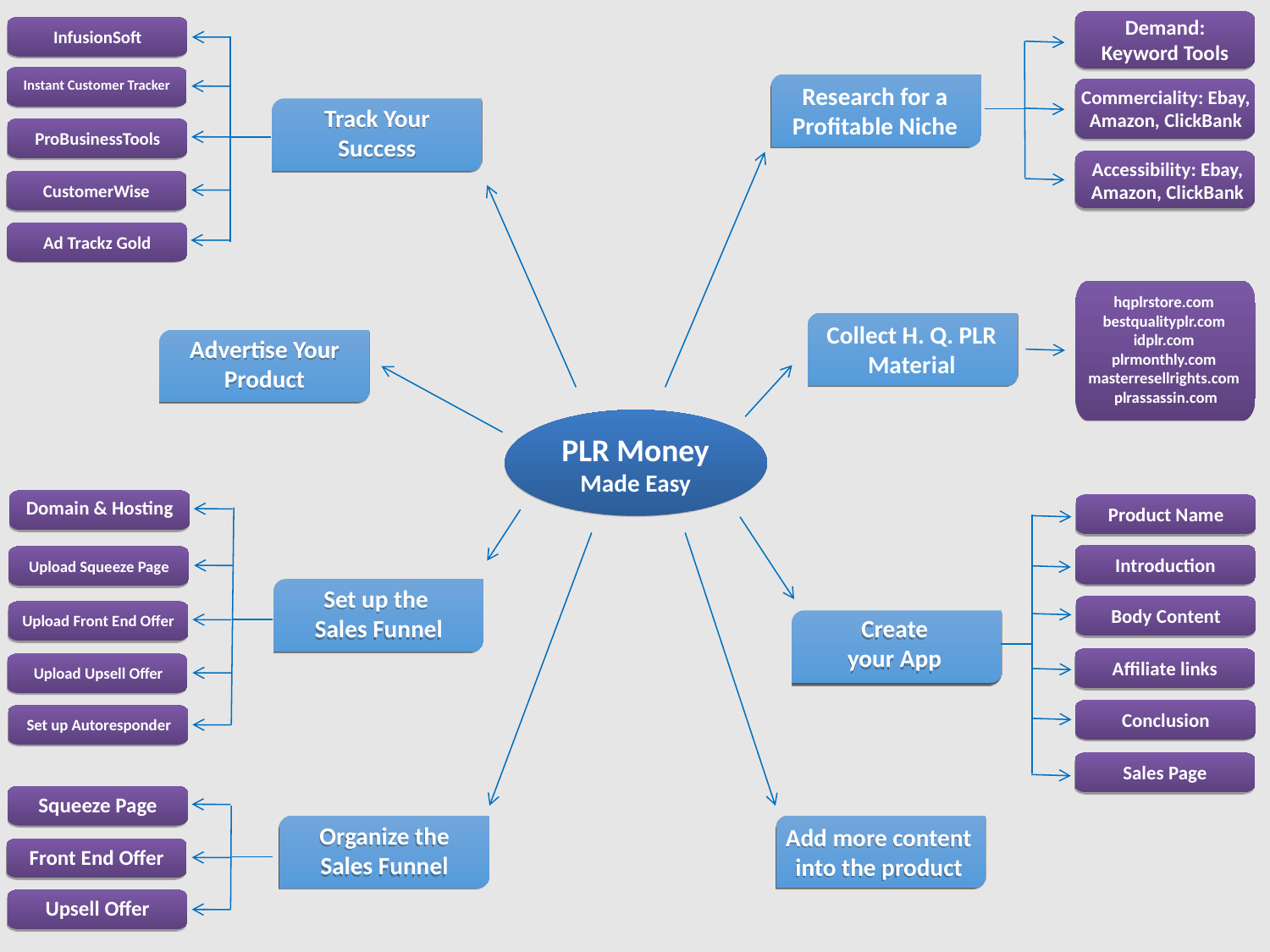

Demand: Keyword Tools

InfusionSoft

Instant Customer Tracker

Research for a Profitable Niche
Commerciality: Ebay, Amazon, ClickBank

Track Your Success

ProBusinessTools
Accessibility: Ebay, Amazon, ClickBank

CustomerWise

Ad Trackz Gold

hqplrstore.com
bestqualityplr.com
idplr.com
plrmonthly.com
masterresellrights.com
plrassassin.com

Collect H. Q. PLR Material
Advertise Your Product

PLR Money
Made Easy
Domain & Hosting

Product Name

Introduction
Upload Squeeze Page
Set up the
Sales Funnel

Body Content

Upload Front End Offer
Create
your App

Affiliate links

Upload Upsell Offer

Conclusion

Set up Autoresponder

Sales Page
Squeeze Page

Organize the Sales Funnel

Add more content into the product
Front End Offer

Upsell Offer